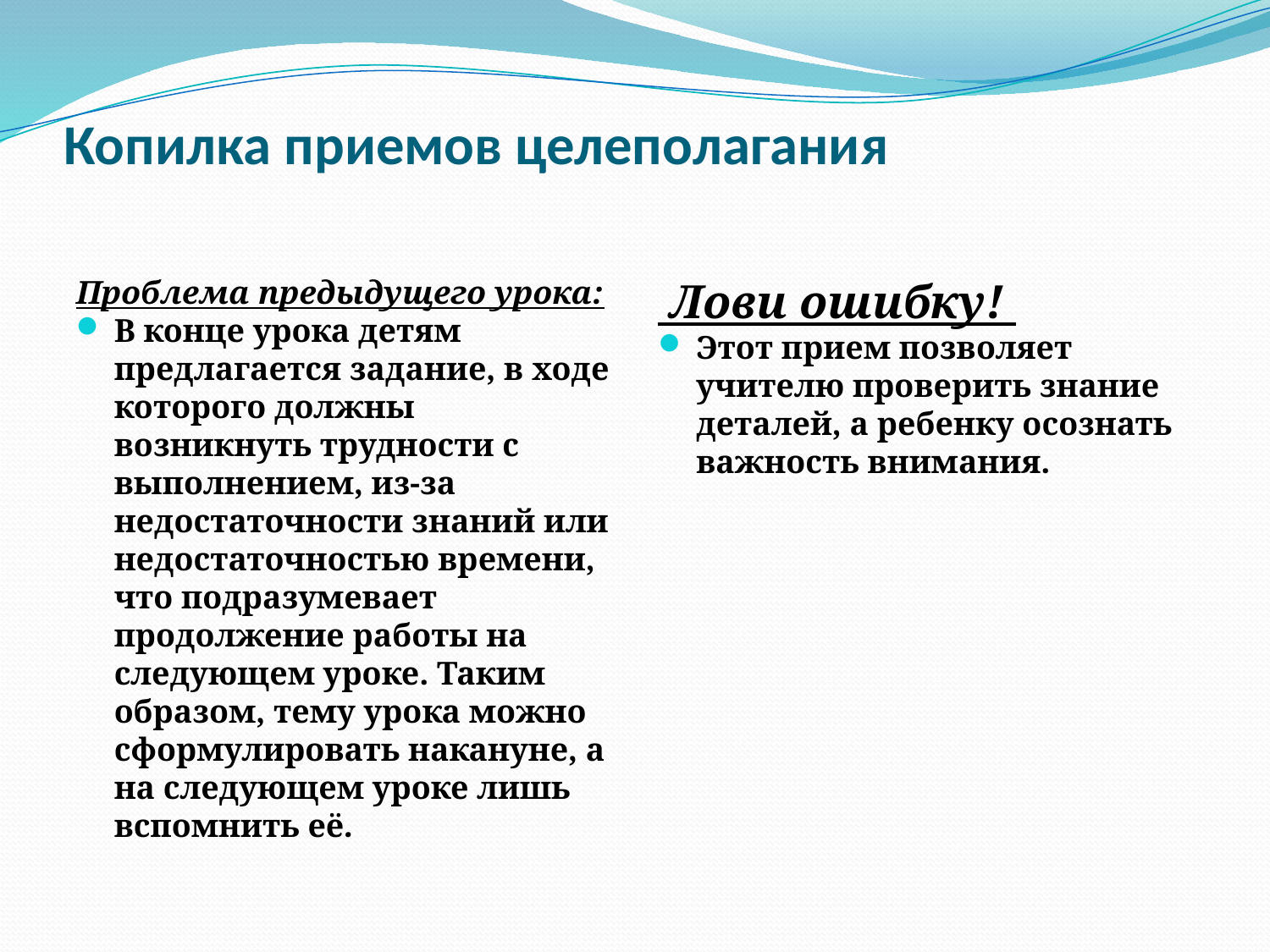

# Копилка приемов целеполагания
Проблема предыдущего урока:
В конце урока детям предлагается задание, в ходе которого должны возникнуть трудности с выполнением, из-за недостаточности знаний или недостаточностью времени, что подразумевает продолжение работы на следующем уроке. Таким образом, тему урока можно сформулировать накануне, а на следующем уроке лишь вспомнить её.

 Лови ошибку!
Этот прием позволяет учителю проверить знание деталей, а ребенку осознать важность внимания.